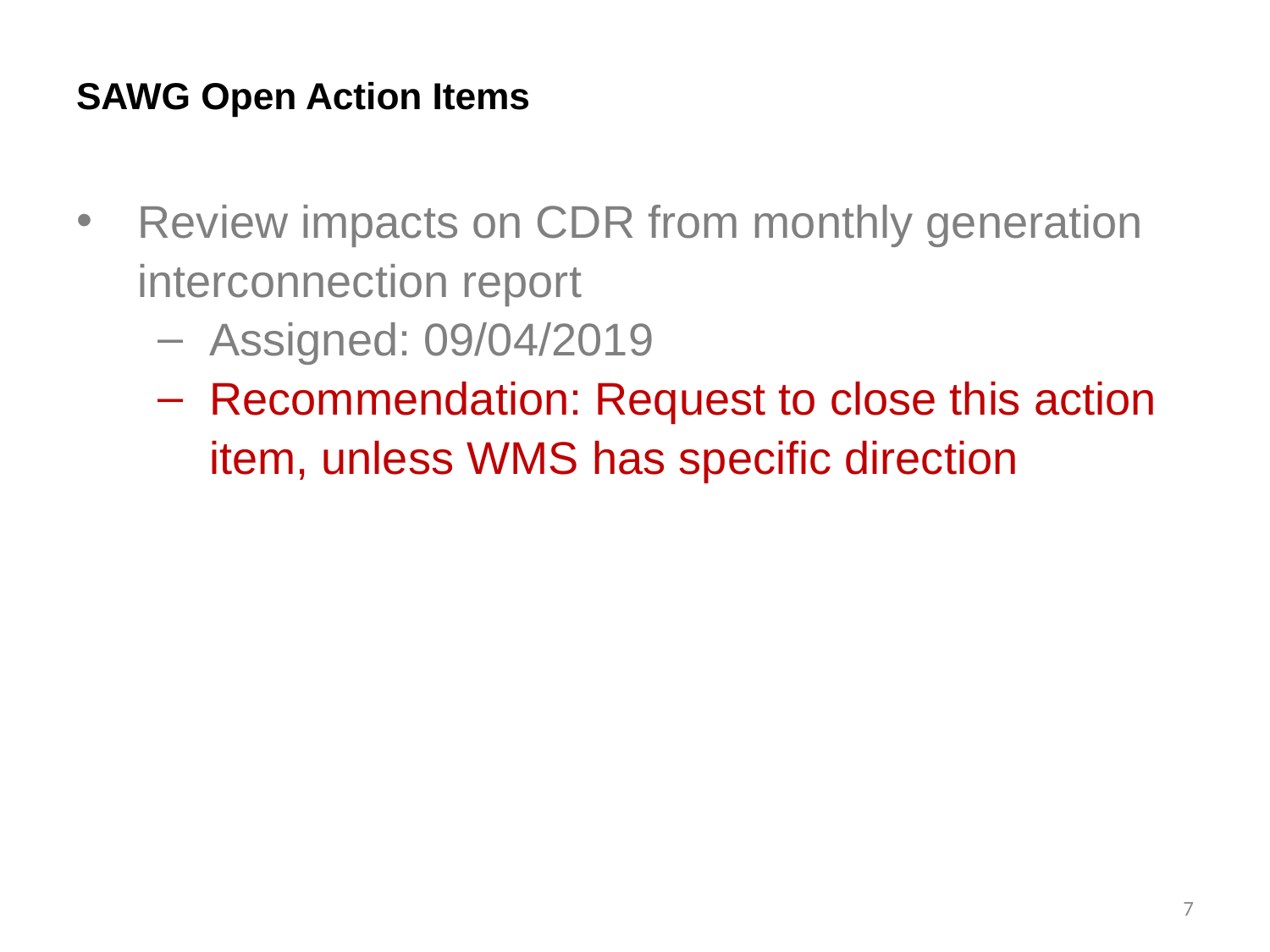

# SAWG Open Action Items

Review impacts on CDR from monthly generation interconnection report
Assigned: 09/04/2019
Recommendation: Request to close this action item, unless WMS has specific direction

7